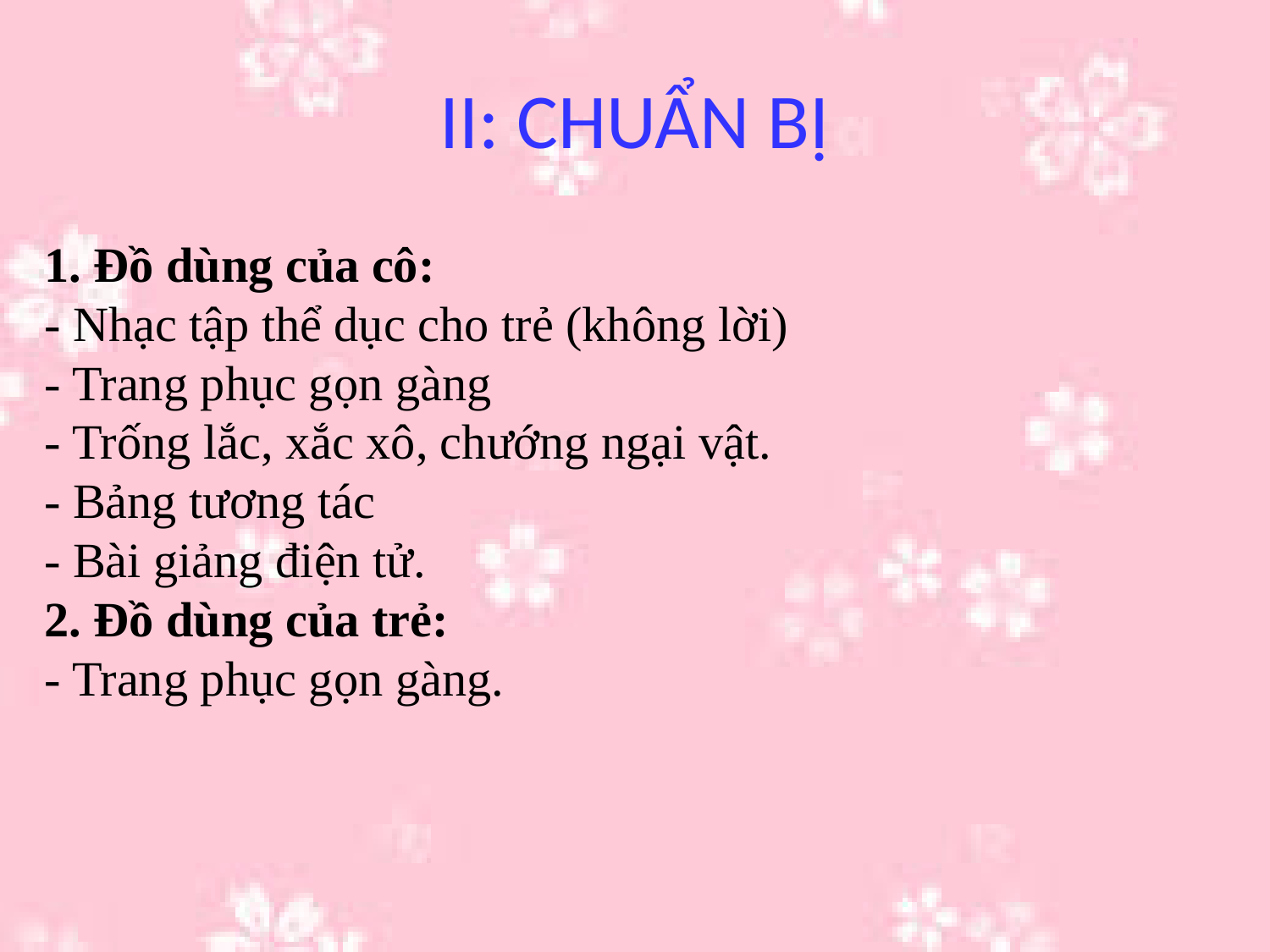

# II: CHUẨN BỊ

1. Đồ dùng của cô:
- Nhạc tập thể dục cho trẻ (không lời)
- Trang phục gọn gàng
- Trống lắc, xắc xô, chướng ngại vật.
- Bảng tương tác
- Bài giảng điện tử.
2. Đồ dùng của trẻ:
- Trang phục gọn gàng.